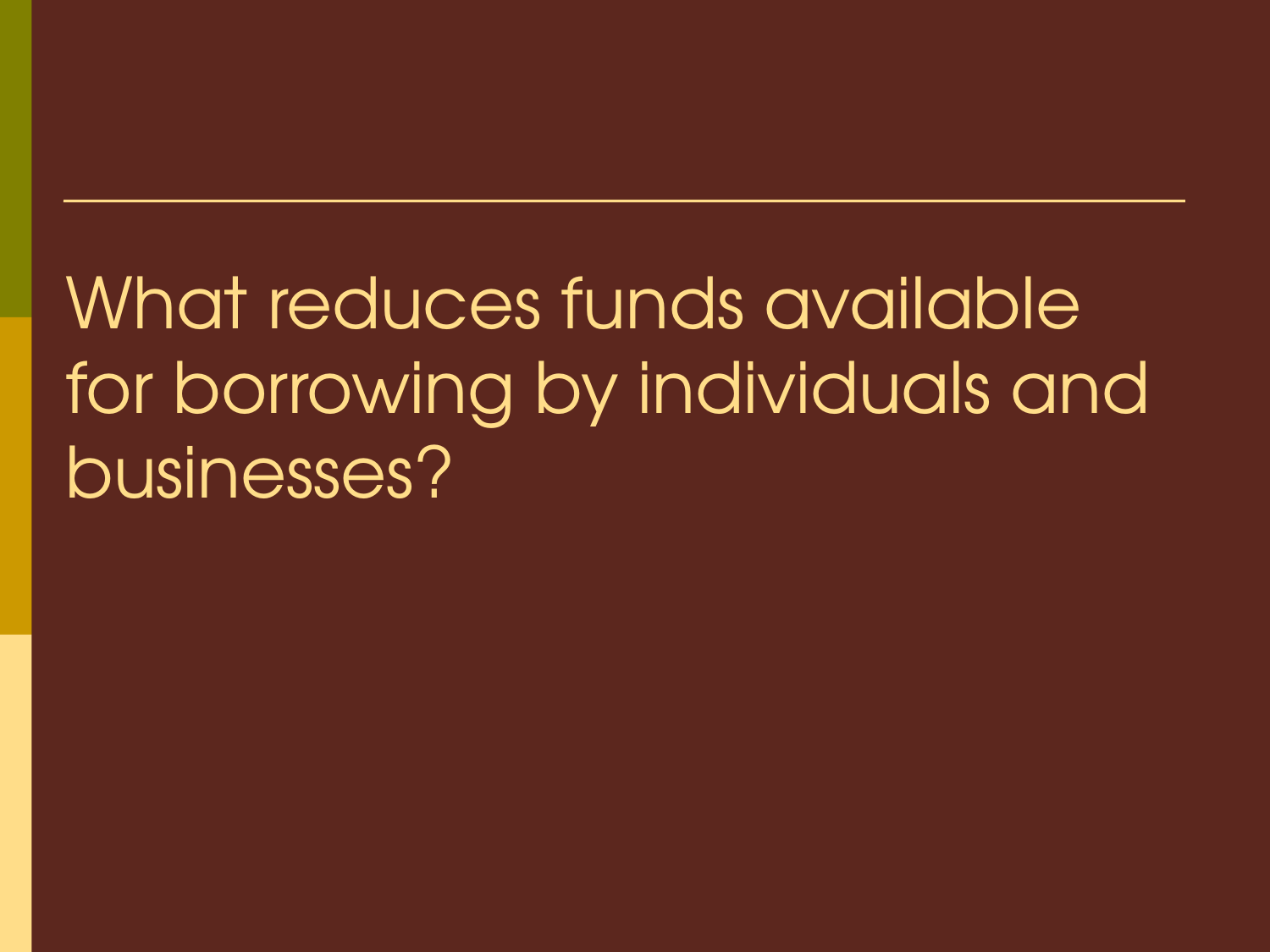

# What reduces funds available for borrowing by individuals and businesses?